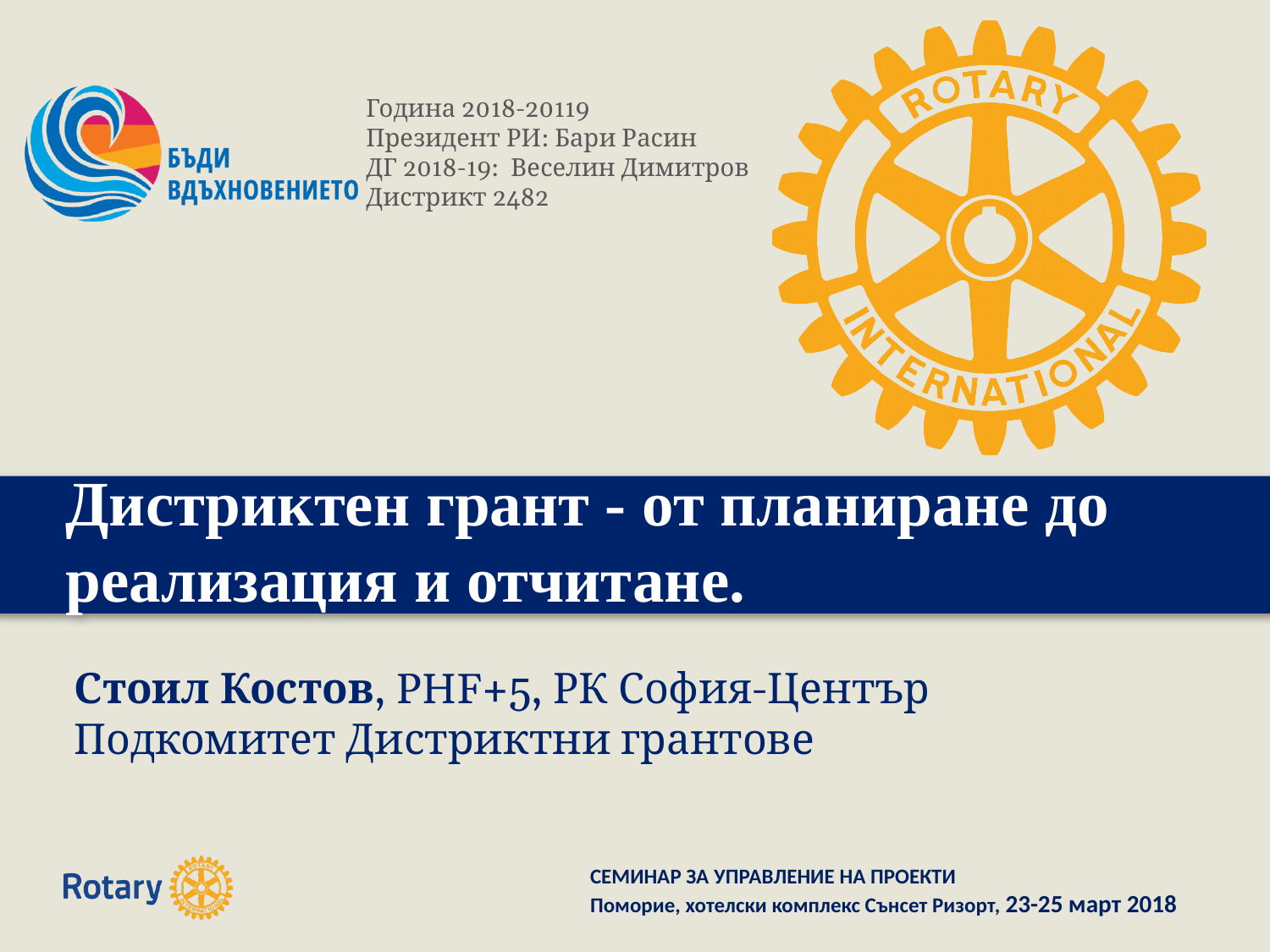

# Дистриктен грант - от планиране до реализация и отчитане.
Стоил Костов, PHF+5, РК София-Център
Подкомитет Дистриктни грантове